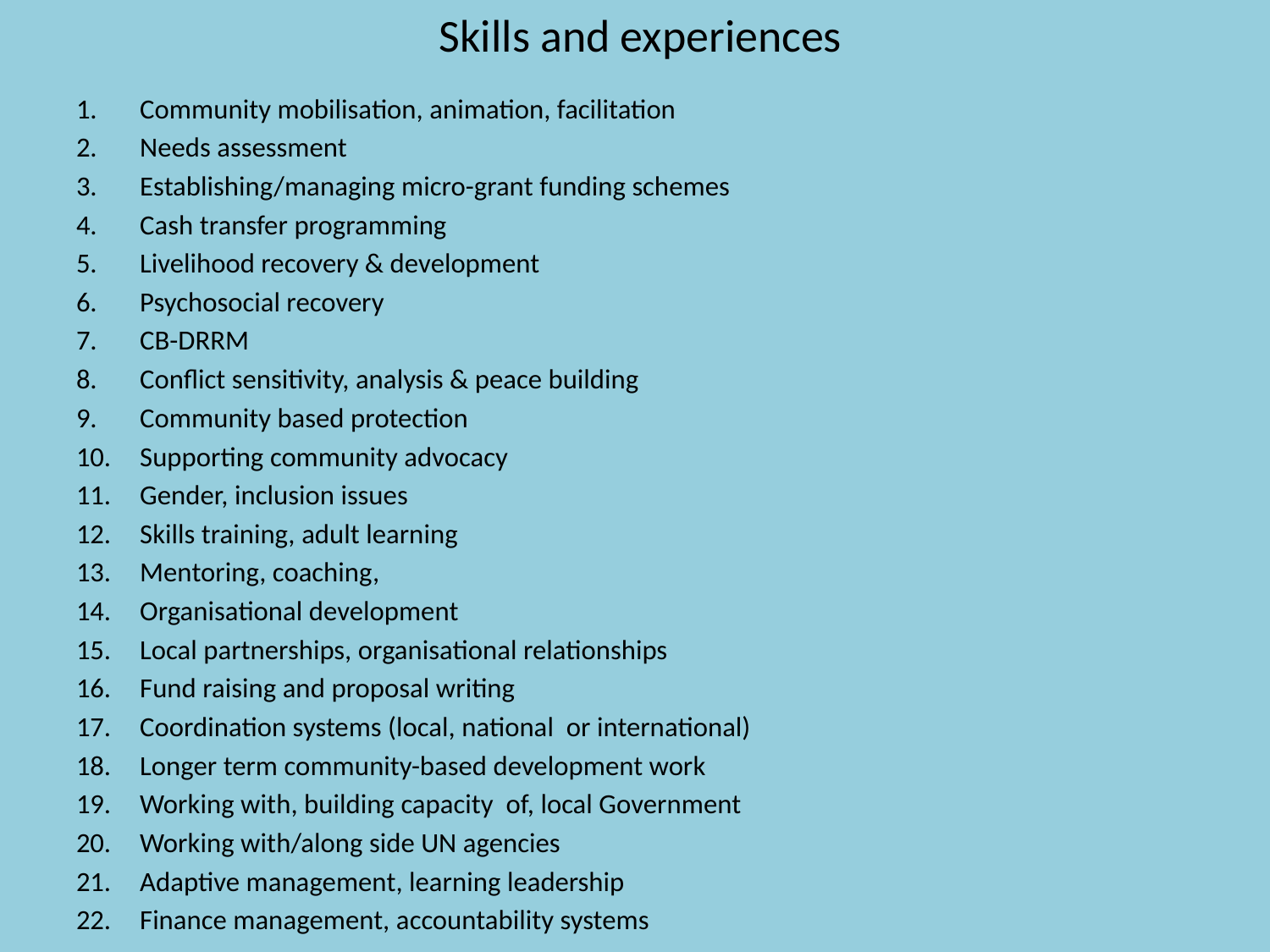

# Skills and experiences
Community mobilisation, animation, facilitation
Needs assessment
Establishing/managing micro-grant funding schemes
Cash transfer programming
Livelihood recovery & development
Psychosocial recovery
CB-DRRM
Conflict sensitivity, analysis & peace building
Community based protection
Supporting community advocacy
Gender, inclusion issues
Skills training, adult learning
Mentoring, coaching,
Organisational development
Local partnerships, organisational relationships
Fund raising and proposal writing
Coordination systems (local, national  or international)
Longer term community-based development work
Working with, building capacity  of, local Government
Working with/along side UN agencies
Adaptive management, learning leadership
Finance management, accountability systems